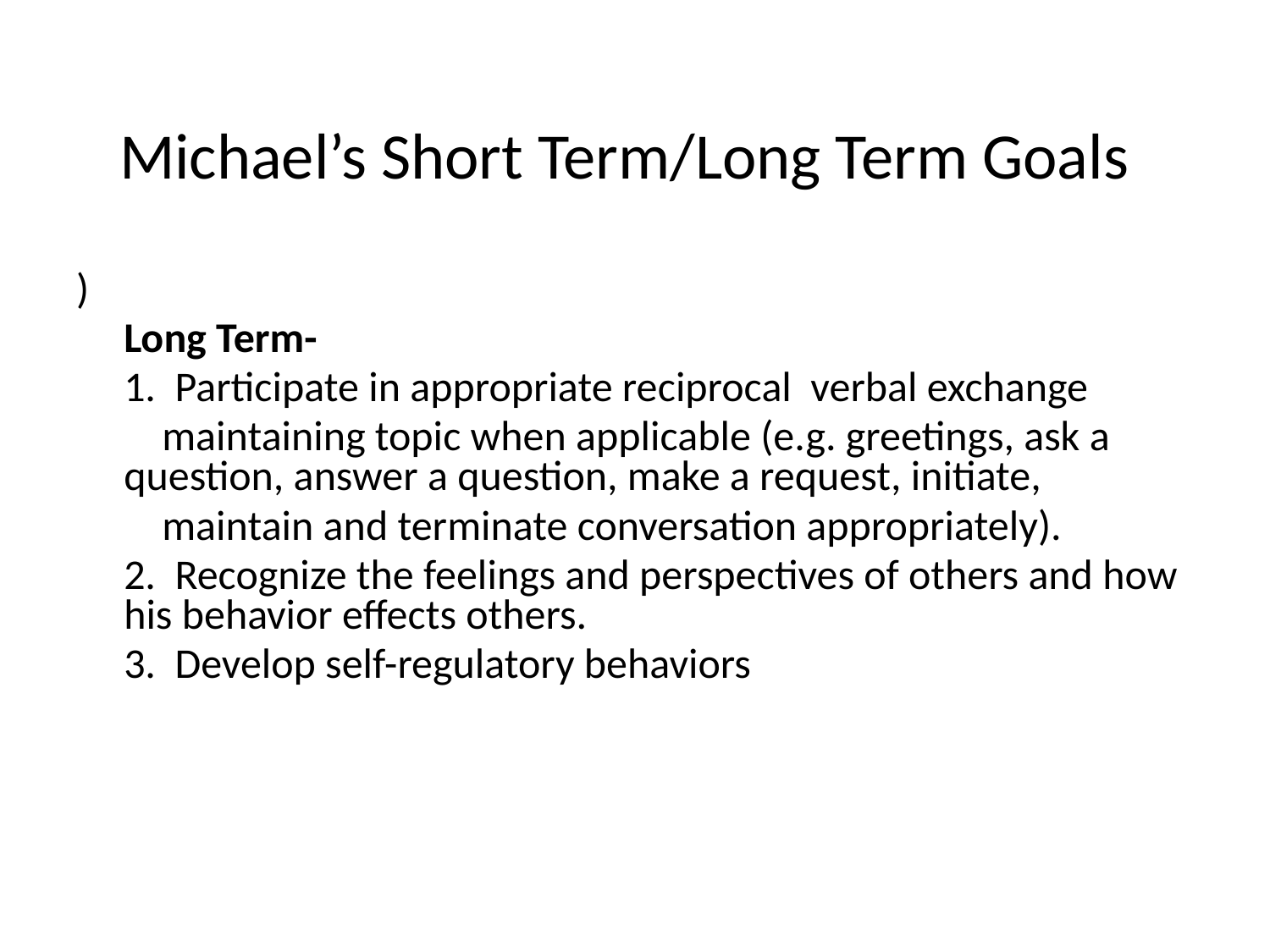

# Michael’s Short Term/Long Term Goals
)
	Long Term-
	1.  Participate in appropriate reciprocal  verbal exchange
         maintaining topic when applicable (e.g. greetings, ask a  question, answer a question, make a request, initiate,
         maintain and terminate conversation appropriately).
	2.  Recognize the feelings and perspectives of others and how his behavior effects others.
	3.  Develop self-regulatory behaviors